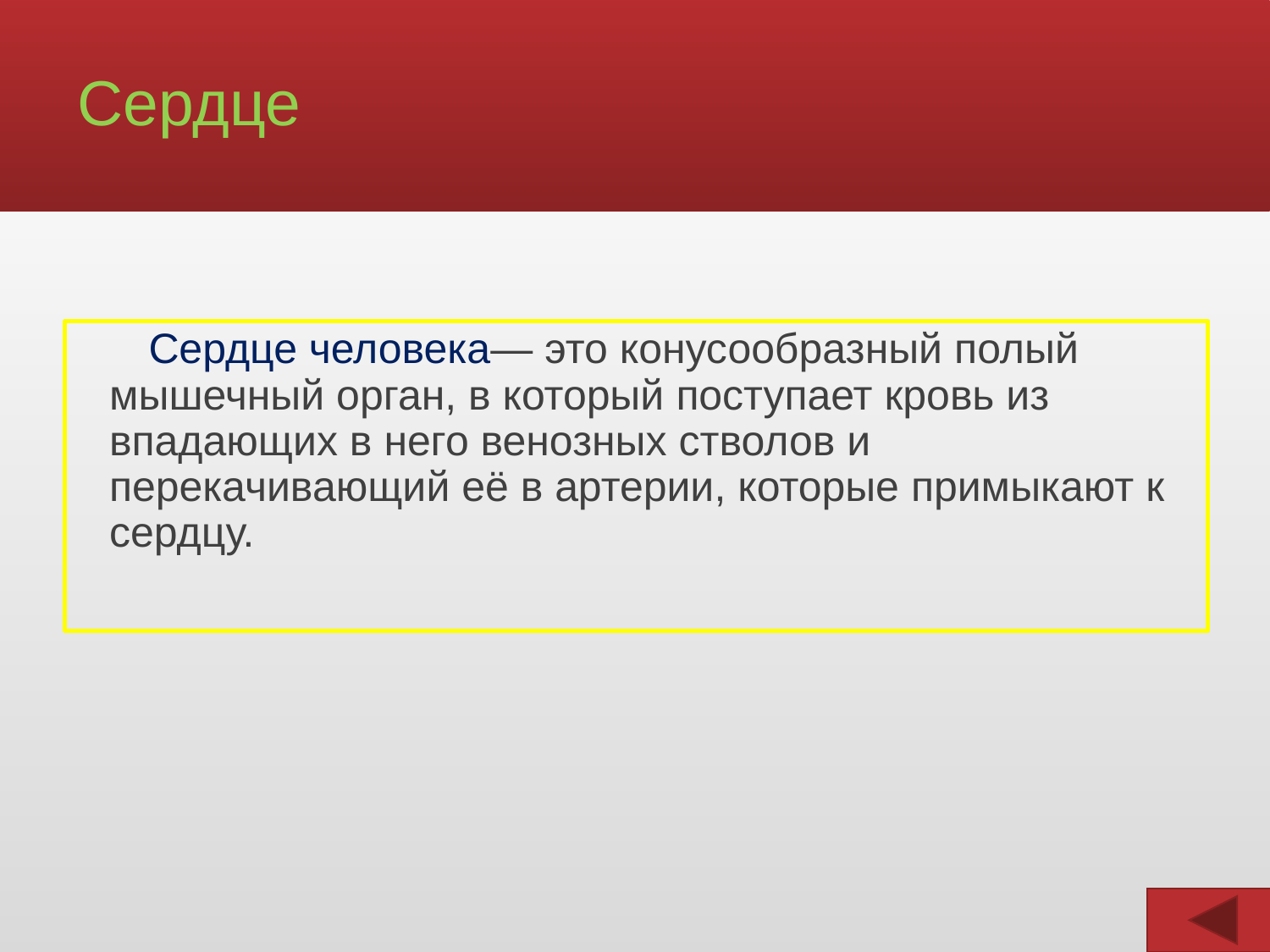

# Сердце
      Сердце человека— это конусообразный полый мышечный орган, в который поступает кровь из впадающих в него венозных стволов и перекачивающий её в артерии, которые примыкают к сердцу.